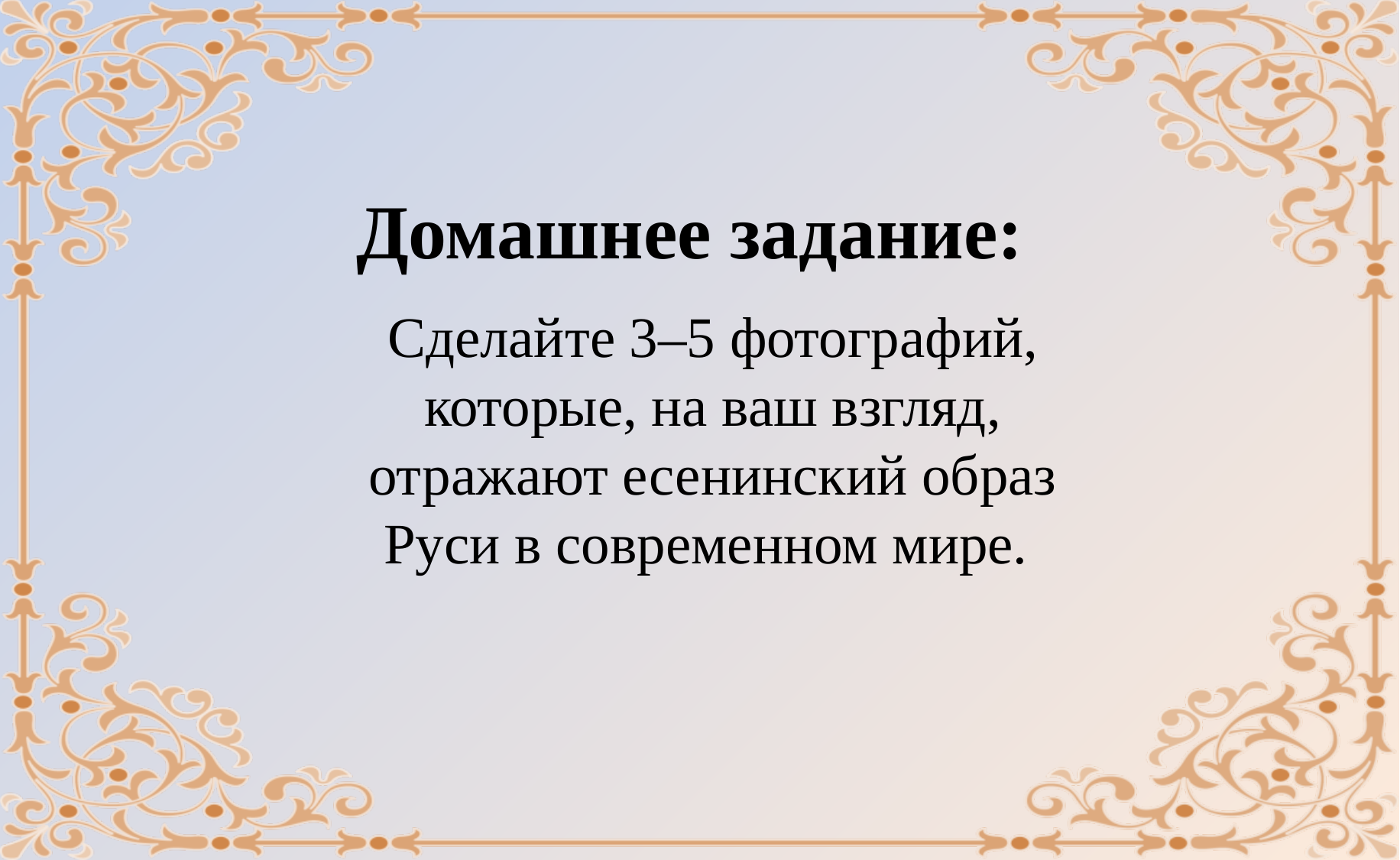

Домашнее задание:

Сделайте 3–5 фотографий, которые, на ваш взгляд, отражают есенинский образ Руси в современном мире.